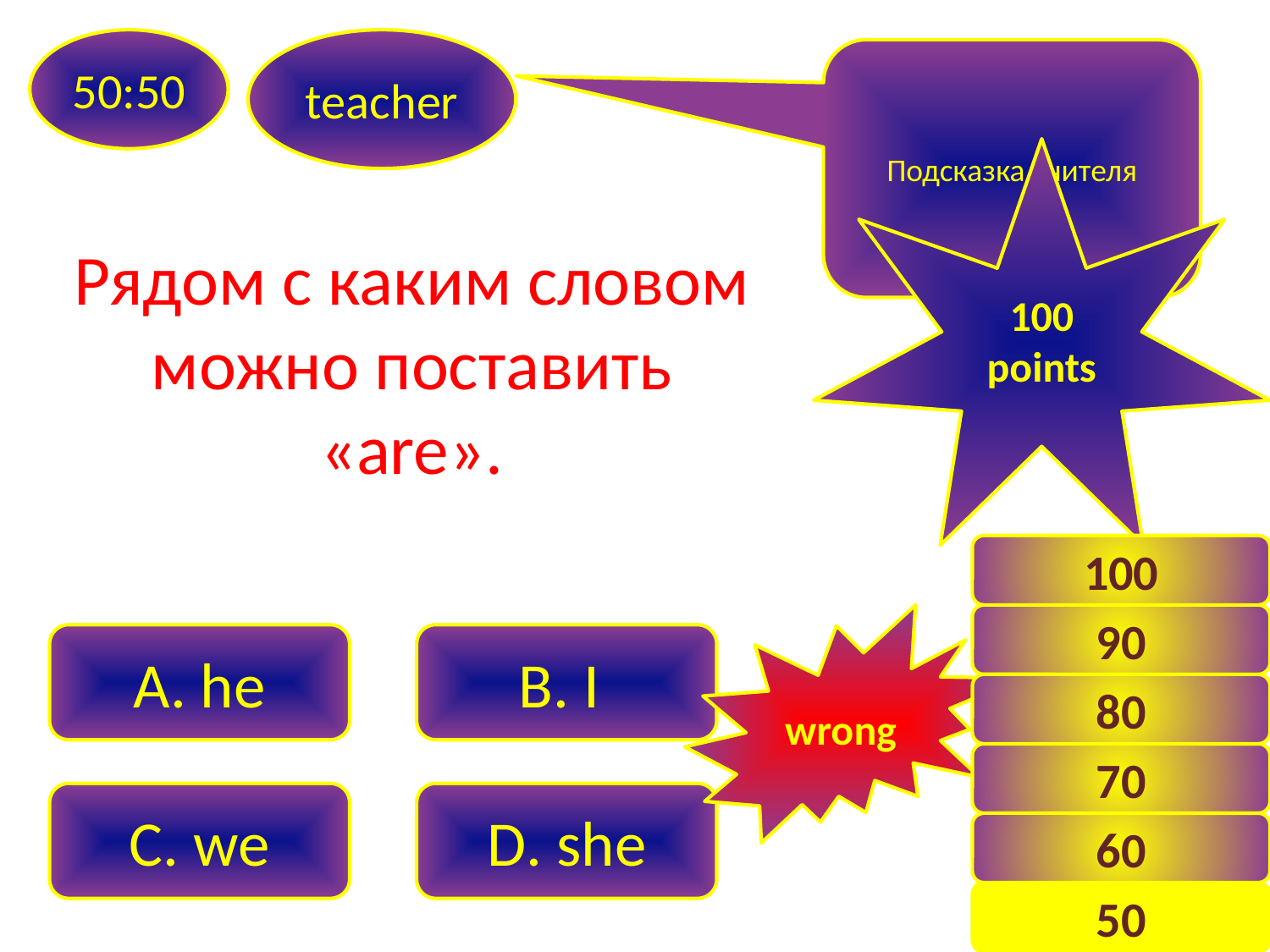

50:50
teacher
Подсказка учителя

100 points

Рядом с каким словом можно поставить «are».
100
wrong
90
A. he
B. I
80
70
C. we
D. she
60
50